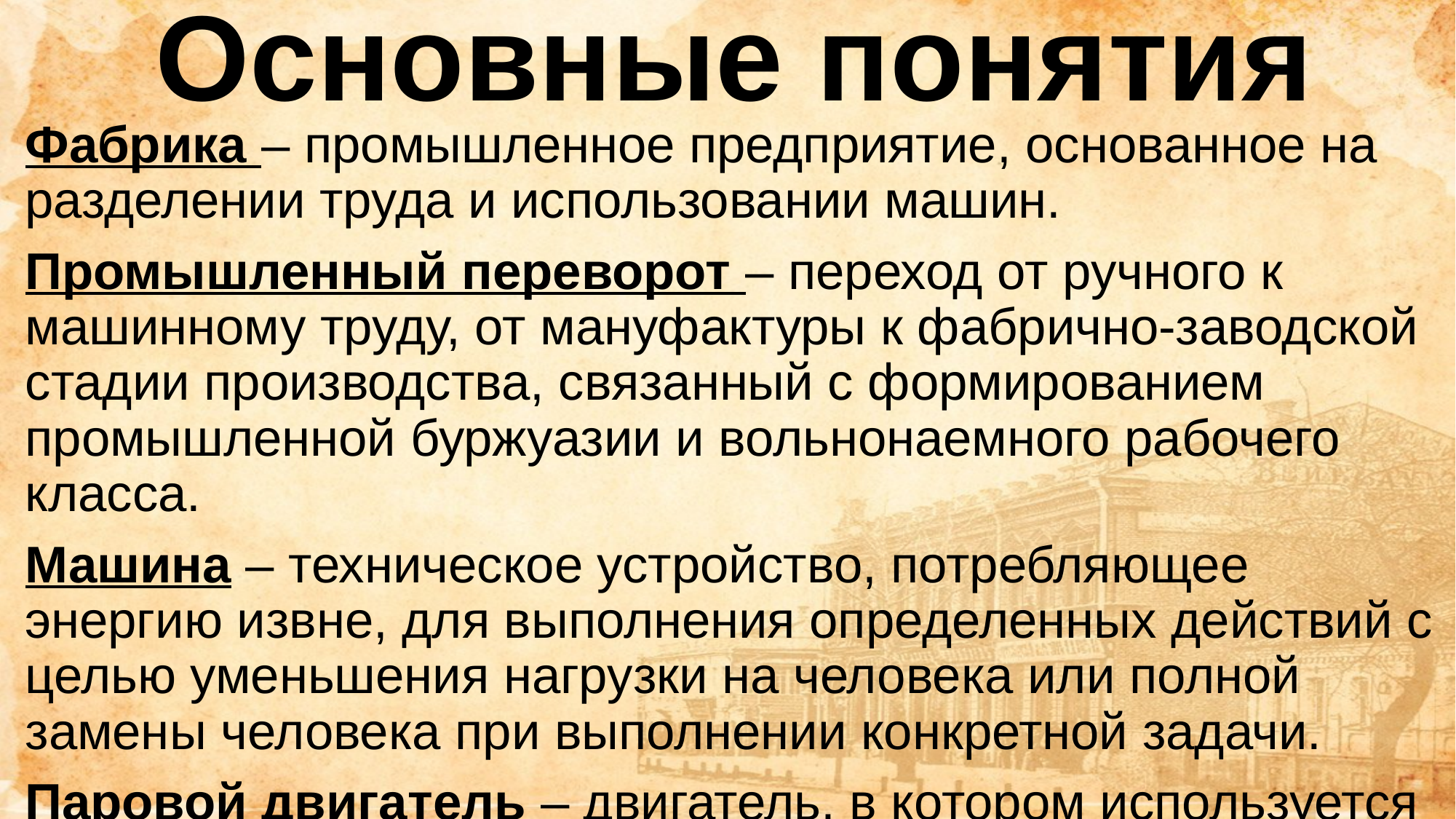

# Основные понятия
Фабрика – промышленное предприятие, основанное на разделении труда и использовании машин.
Промышленный переворот – переход от ручного к машинному труду, от мануфактуры к фабрично-заводской стадии производства, связанный с формированием промышленной буржуазии и вольнонаемного рабочего класса.
Машина – техническое устройство, потребляющее энергию извне, для выполнения определенных действий с целью уменьшения нагрузки на человека или полной замены человека при выполнении конкретной задачи.
Паровой двигатель – двигатель, в котором используется энергия пара.